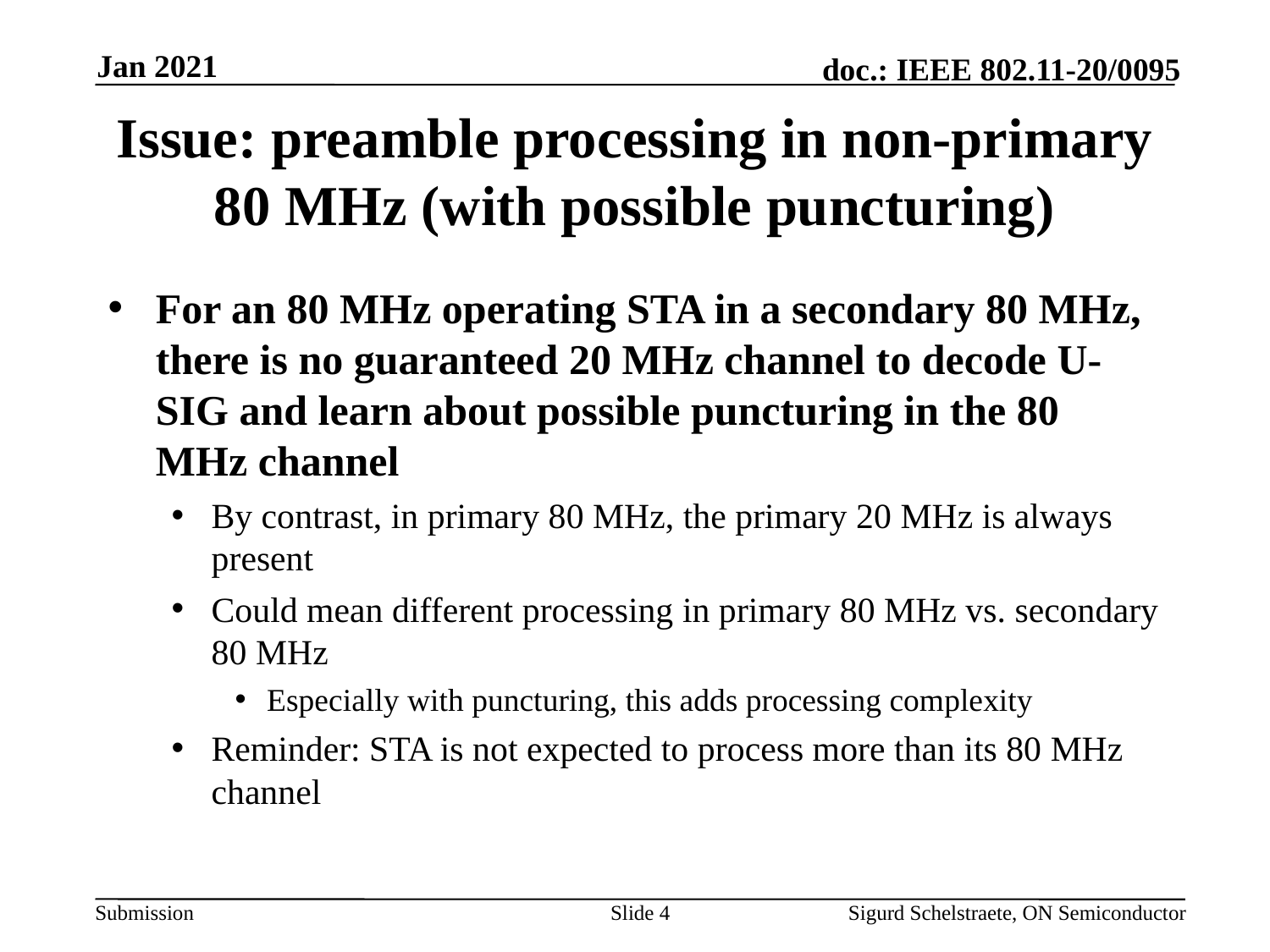

Jan 2021
# Issue: preamble processing in non-primary 80 MHz (with possible puncturing)
For an 80 MHz operating STA in a secondary 80 MHz, there is no guaranteed 20 MHz channel to decode U-SIG and learn about possible puncturing in the 80 MHz channel
By contrast, in primary 80 MHz, the primary 20 MHz is always present
Could mean different processing in primary 80 MHz vs. secondary 80 MHz
Especially with puncturing, this adds processing complexity
Reminder: STA is not expected to process more than its 80 MHz channel
Slide 4
Sigurd Schelstraete, ON Semiconductor